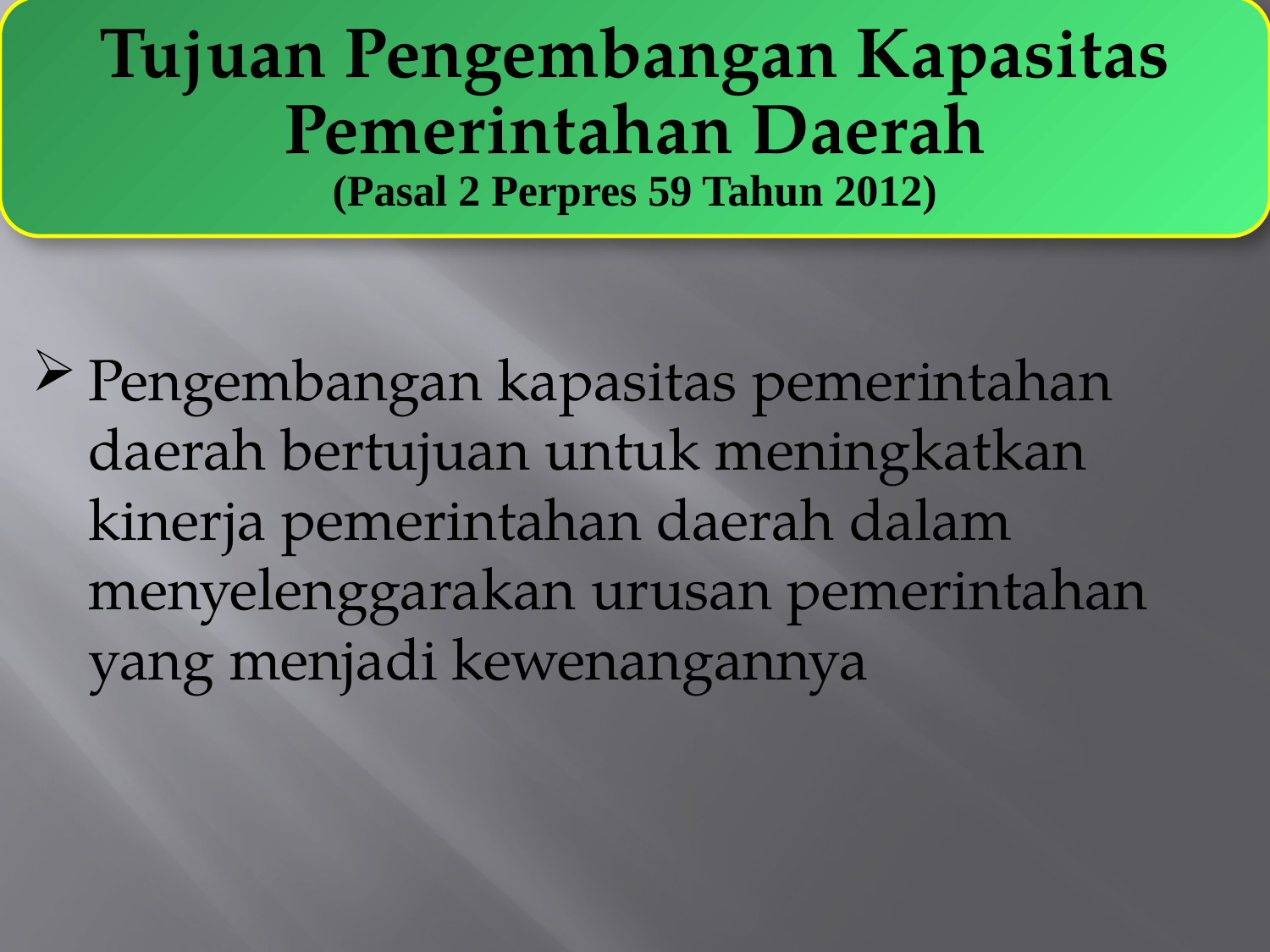

Tujuan Pengembangan Kapasitas Pemerintahan Daerah
(Pasal 2 Perpres 59 Tahun 2012)
Pengembangan kapasitas pemerintahan daerah bertujuan untuk meningkatkan kinerja pemerintahan daerah dalam menyelenggarakan urusan pemerintahan yang menjadi kewenangannya